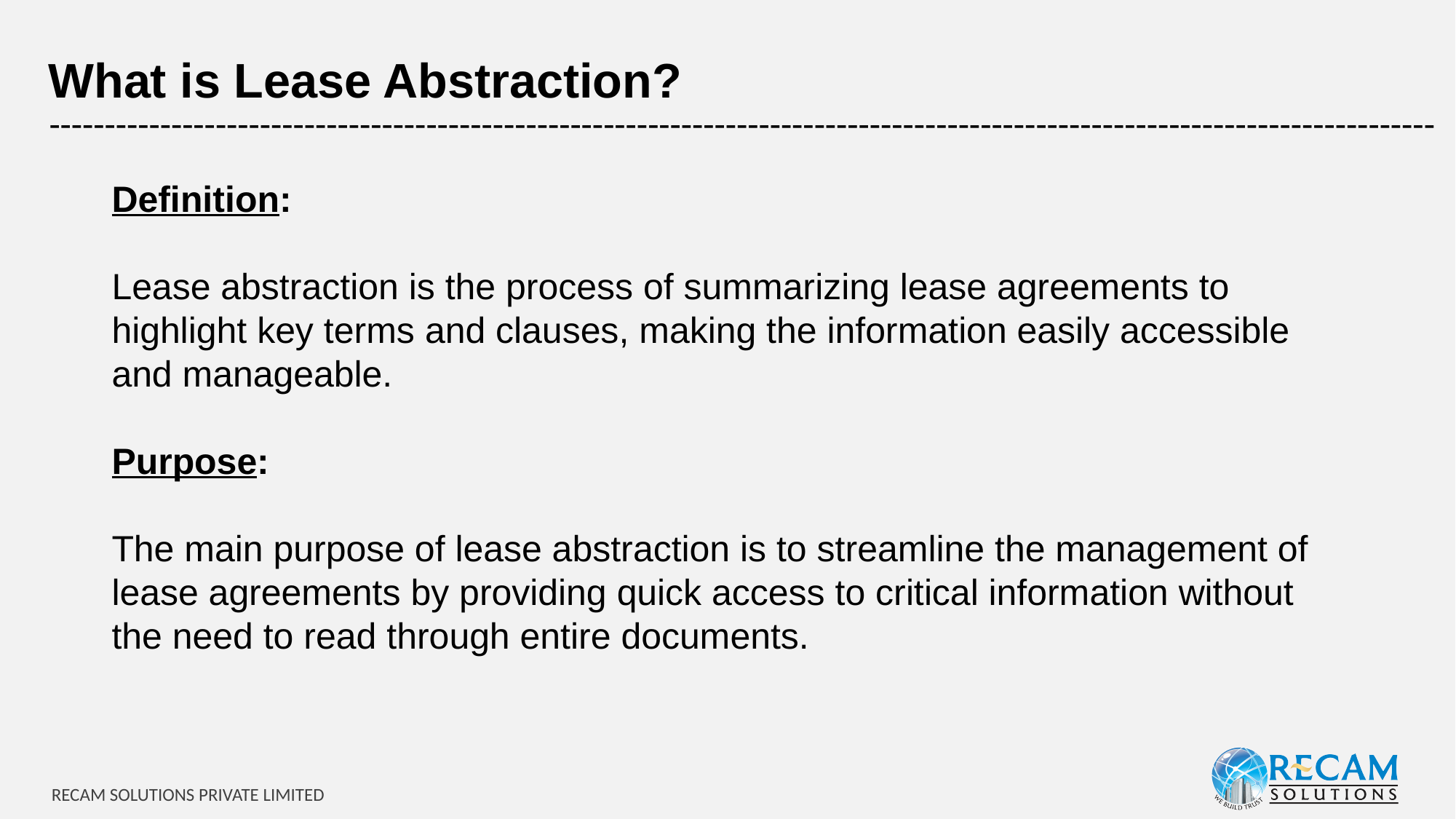

What is Lease Abstraction?
-----------------------------------------------------------------------------------------------------------------------------
Definition:

Lease abstraction is the process of summarizing lease agreements to highlight key terms and clauses, making the information easily accessible and manageable.

Purpose:

The main purpose of lease abstraction is to streamline the management of lease agreements by providing quick access to critical information without the need to read through entire documents.
RECAM SOLUTIONS PRIVATE LIMITED